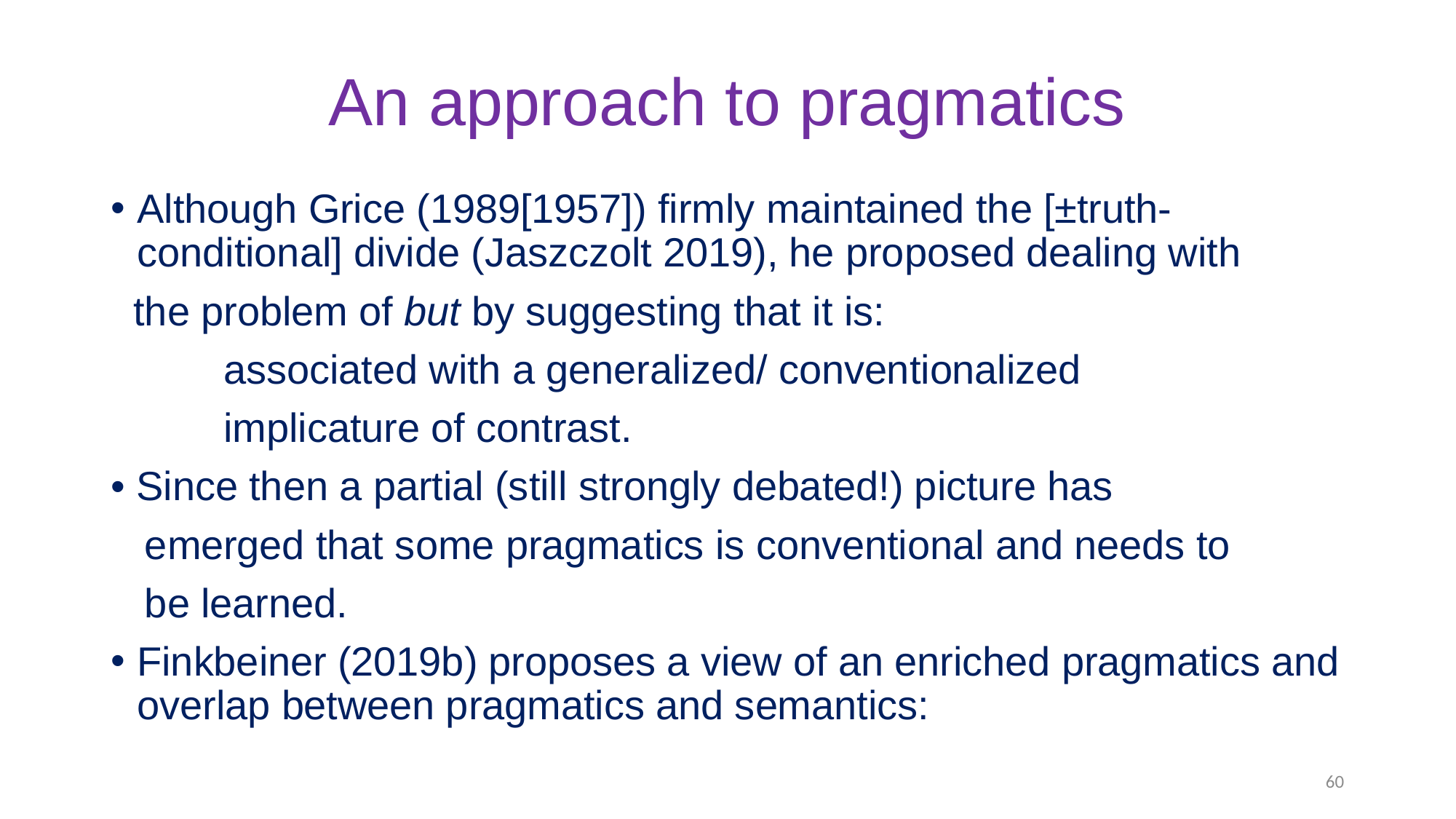

# An approach to pragmatics
Although Grice (1989[1957]) firmly maintained the [±truth-conditional] divide (Jaszczolt 2019), he proposed dealing with
  the problem of but by suggesting that it is:
          associated with a generalized/ conventionalized
          implicature of contrast.
• Since then a partial (still strongly debated!) picture has
   emerged that some pragmatics is conventional and needs to
   be learned.
Finkbeiner (2019b) proposes a view of an enriched pragmatics and overlap between pragmatics and semantics:

60